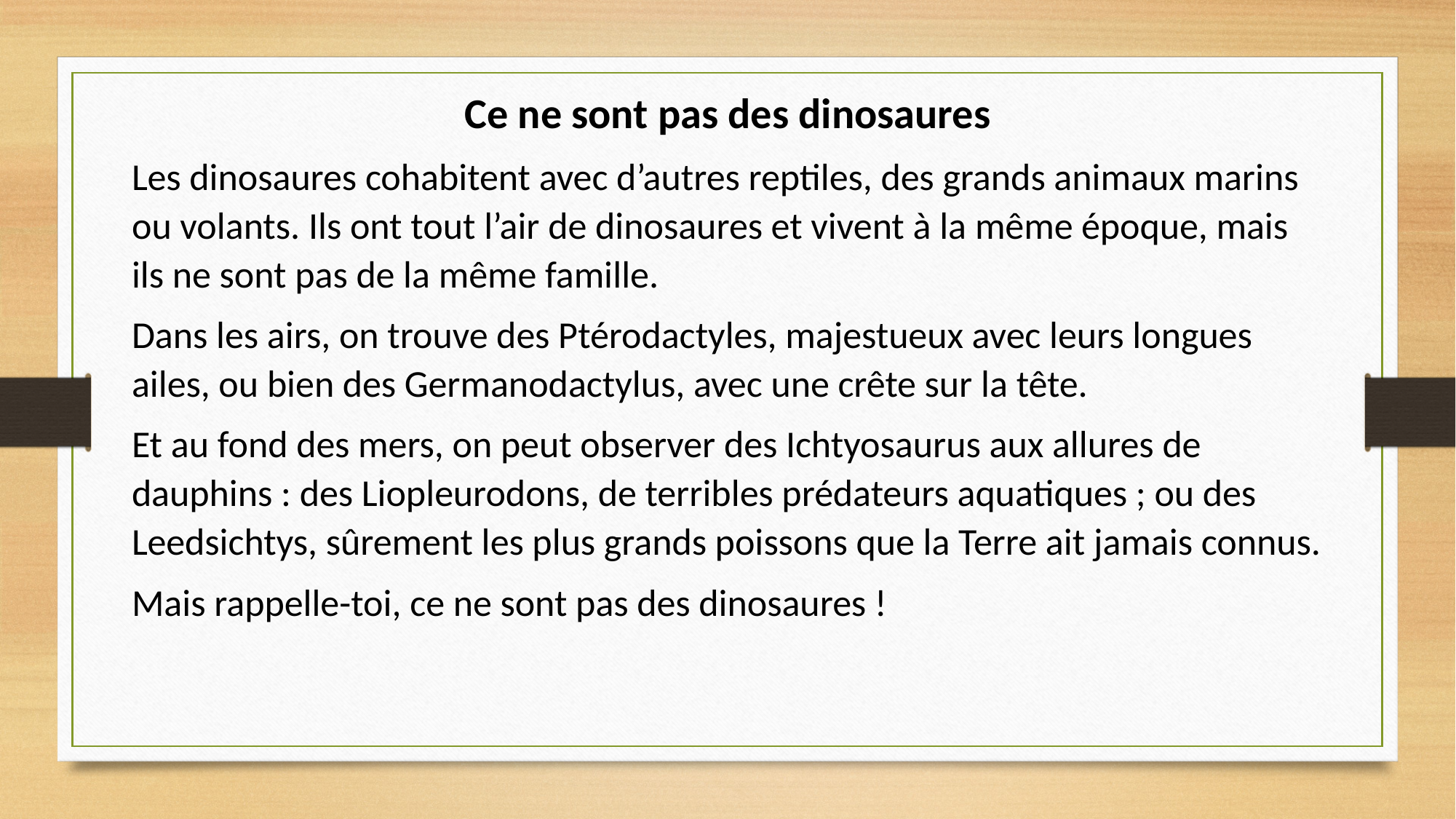

Ce ne sont pas des dinosaures
Les dinosaures cohabitent avec d’autres reptiles, des grands animaux marins ou volants. Ils ont tout l’air de dinosaures et vivent à la même époque, mais ils ne sont pas de la même famille.
Dans les airs, on trouve des Ptérodactyles, majestueux avec leurs longues ailes, ou bien des Germanodactylus, avec une crête sur la tête.
Et au fond des mers, on peut observer des Ichtyosaurus aux allures de dauphins : des Liopleurodons, de terribles prédateurs aquatiques ; ou des Leedsichtys, sûrement les plus grands poissons que la Terre ait jamais connus.
Mais rappelle-toi, ce ne sont pas des dinosaures !